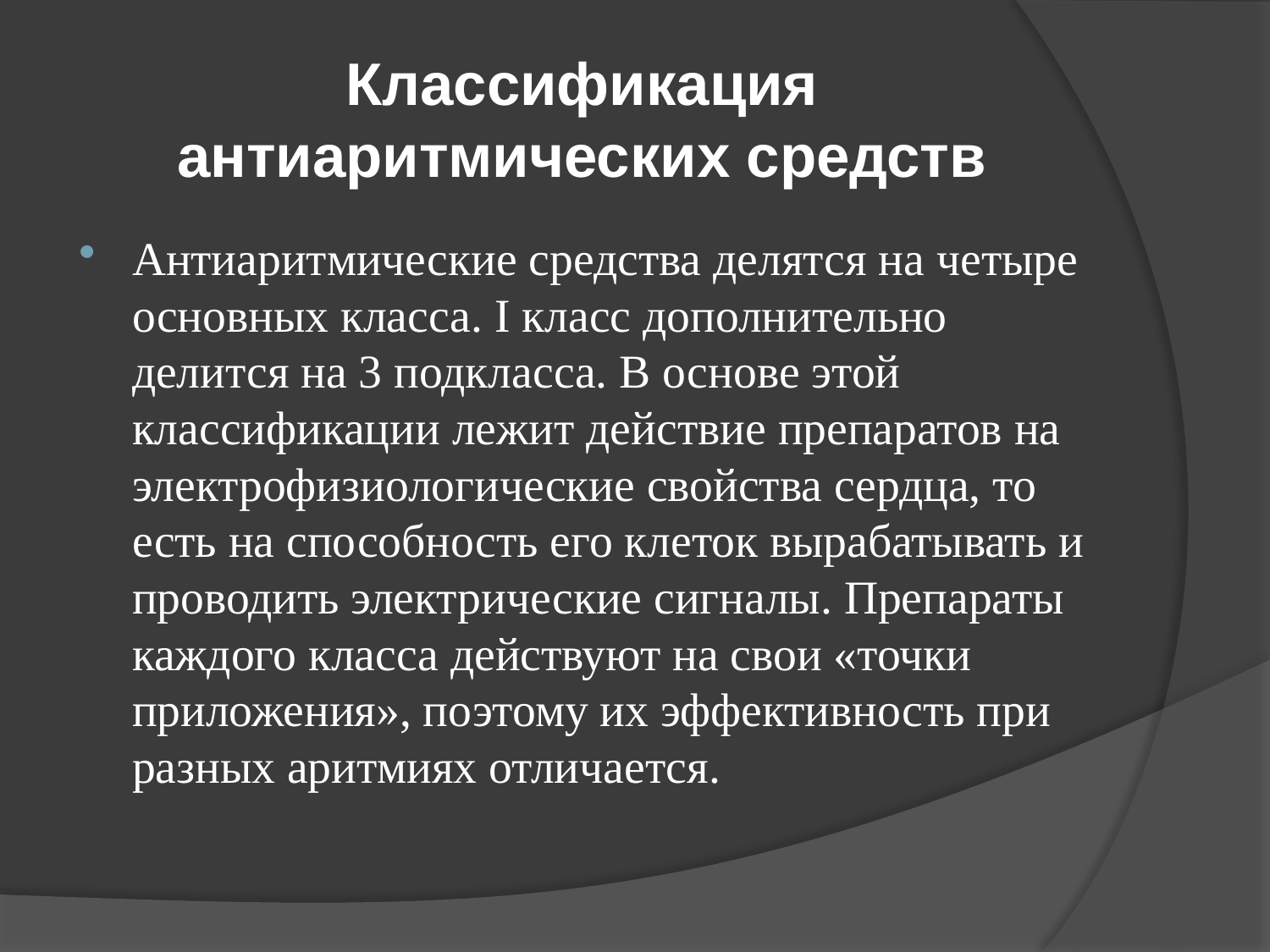

# Классификация антиаритмических средств
Антиаритмические средства делятся на четыре основных класса. I класс дополнительно делится на 3 подкласса. В основе этой классификации лежит действие препаратов на электрофизиологические свойства сердца, то есть на способность его клеток вырабатывать и проводить электрические сигналы. Препараты каждого класса действуют на свои «точки приложения», поэтому их эффективность при разных аритмиях отличается.